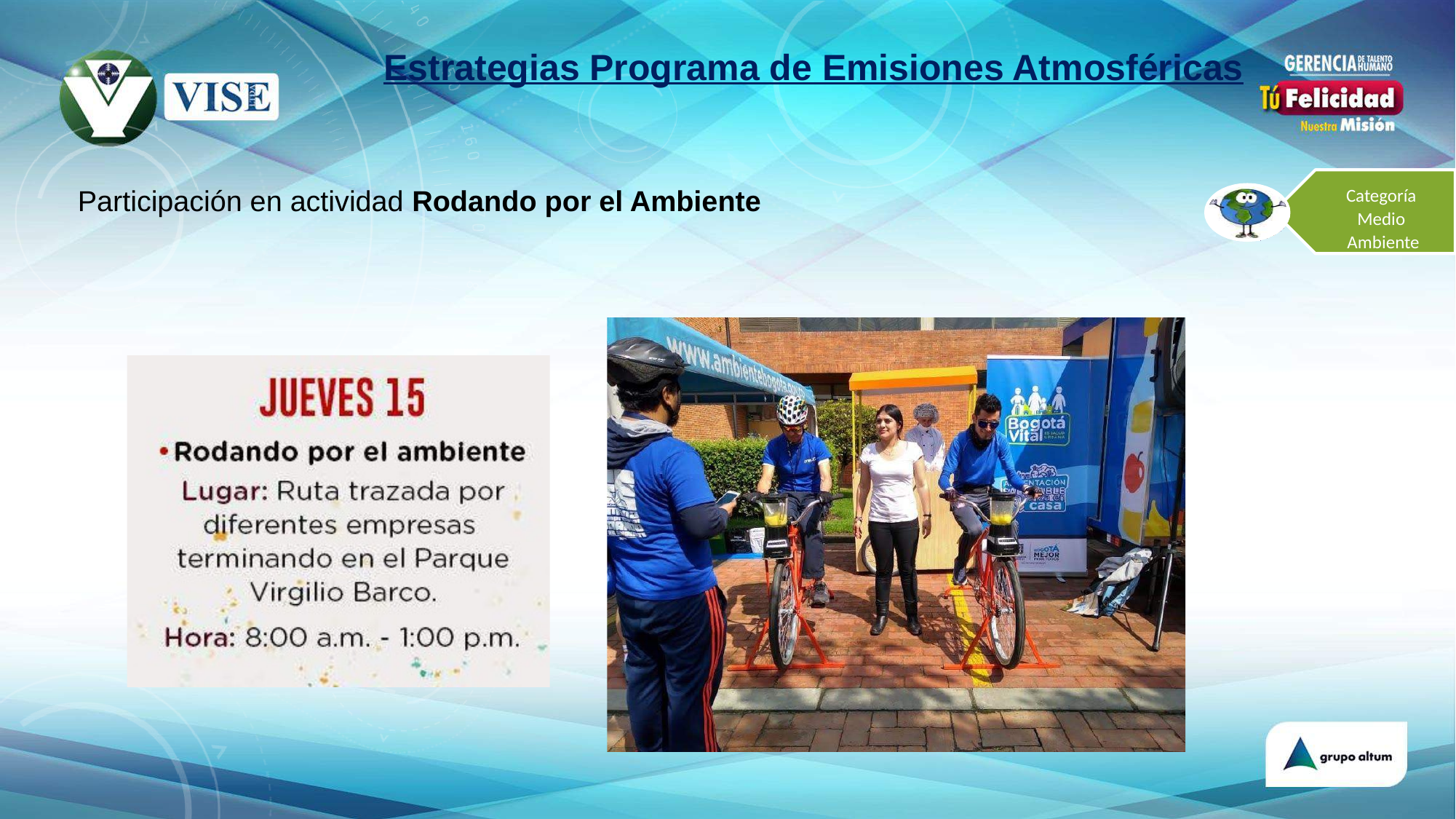

Estrategias Programa de Emisiones Atmosféricas

Categoría  Medio  Ambiente
Participación en actividad Rodando por el Ambiente